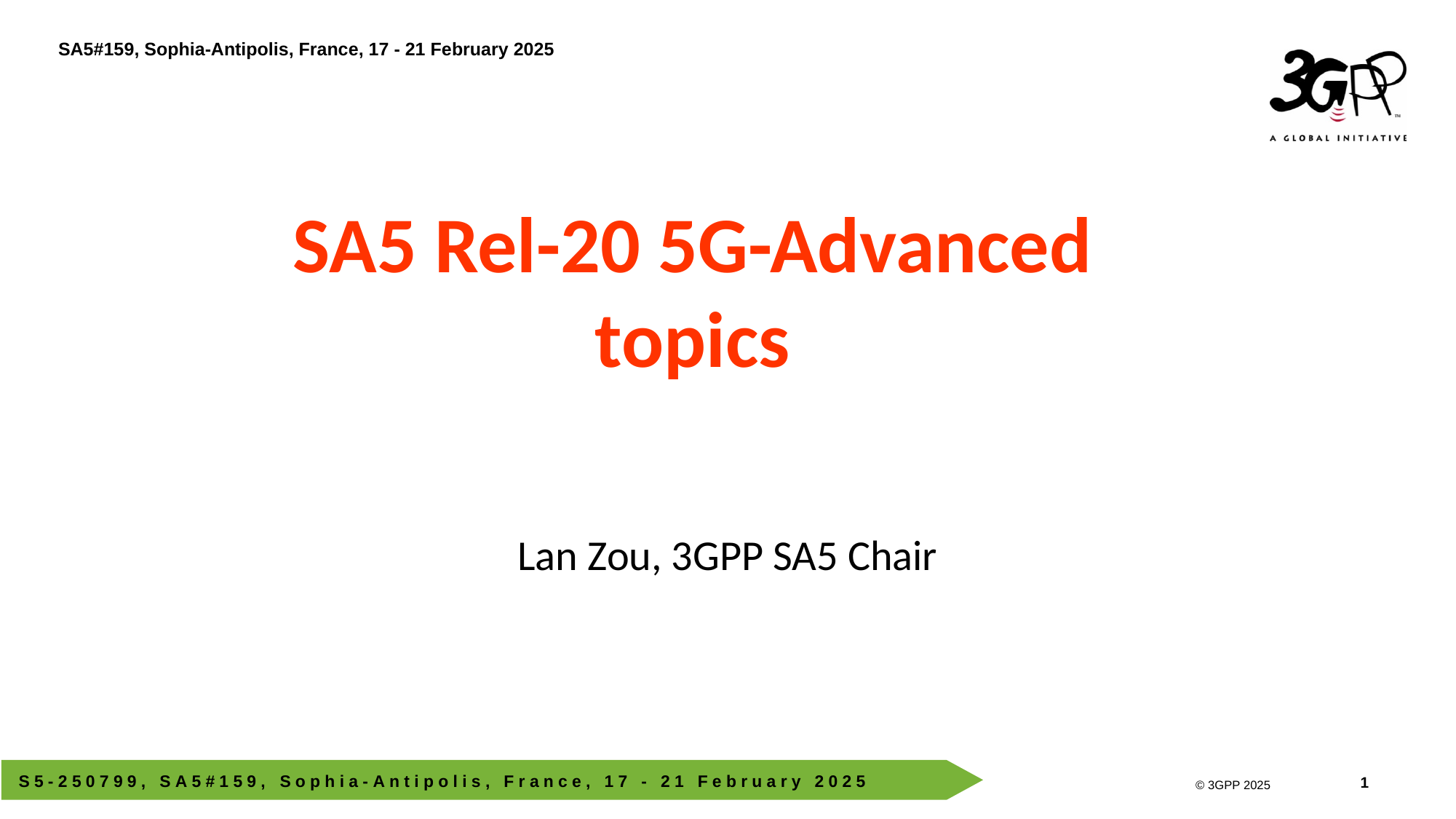

SA5 Rel-20 5G-Advanced topics
Lan Zou, 3GPP SA5 Chair